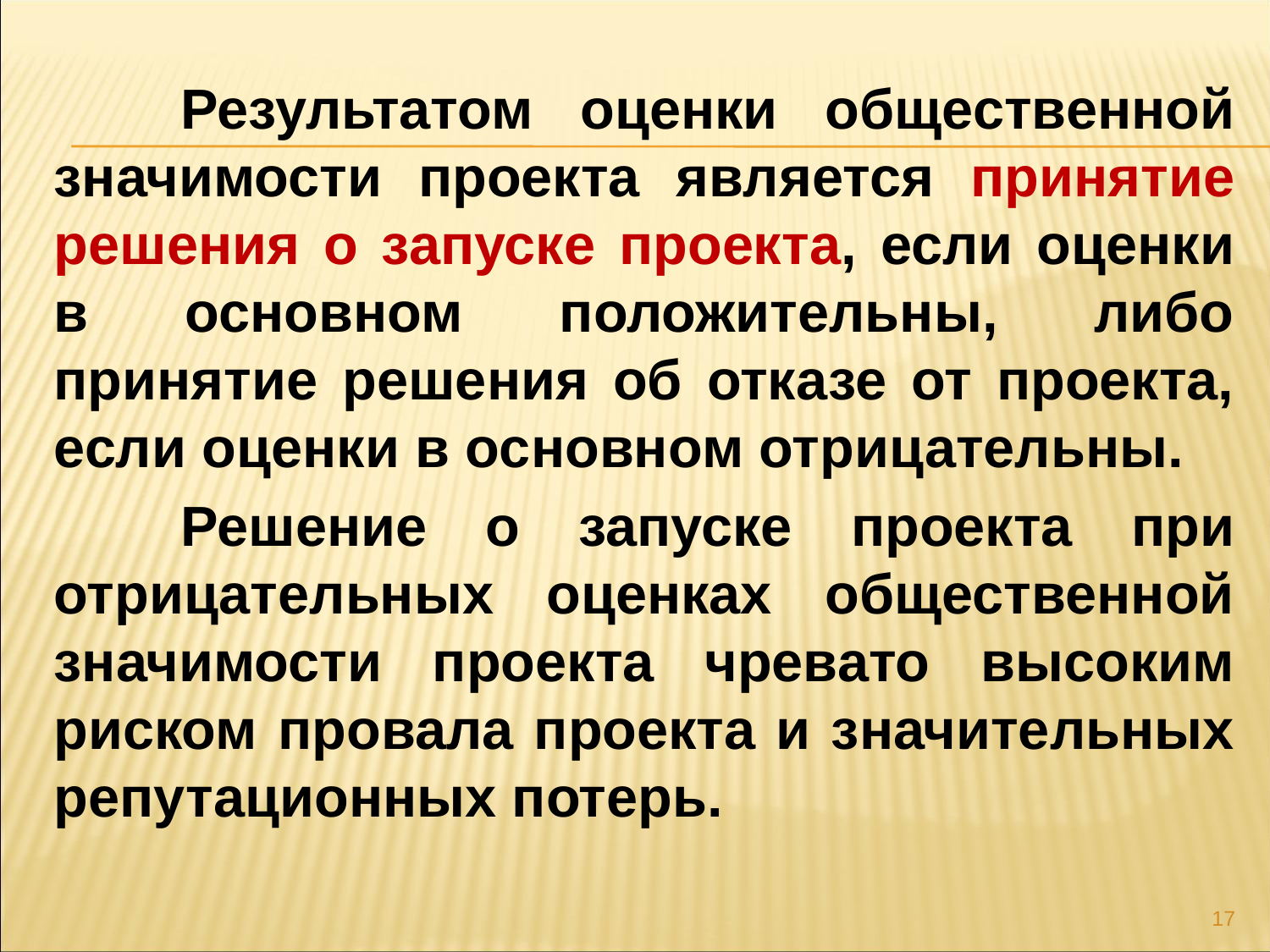

Результатом оценки общественной значимости проекта является принятие решения о запуске проекта, если оценки в основном положительны, либо принятие решения об отказе от проекта, если оценки в основном отрицательны.
	Решение о запуске проекта при отрицательных оценках общественной значимости проекта чревато высоким риском провала проекта и значительных репутационных потерь.
17